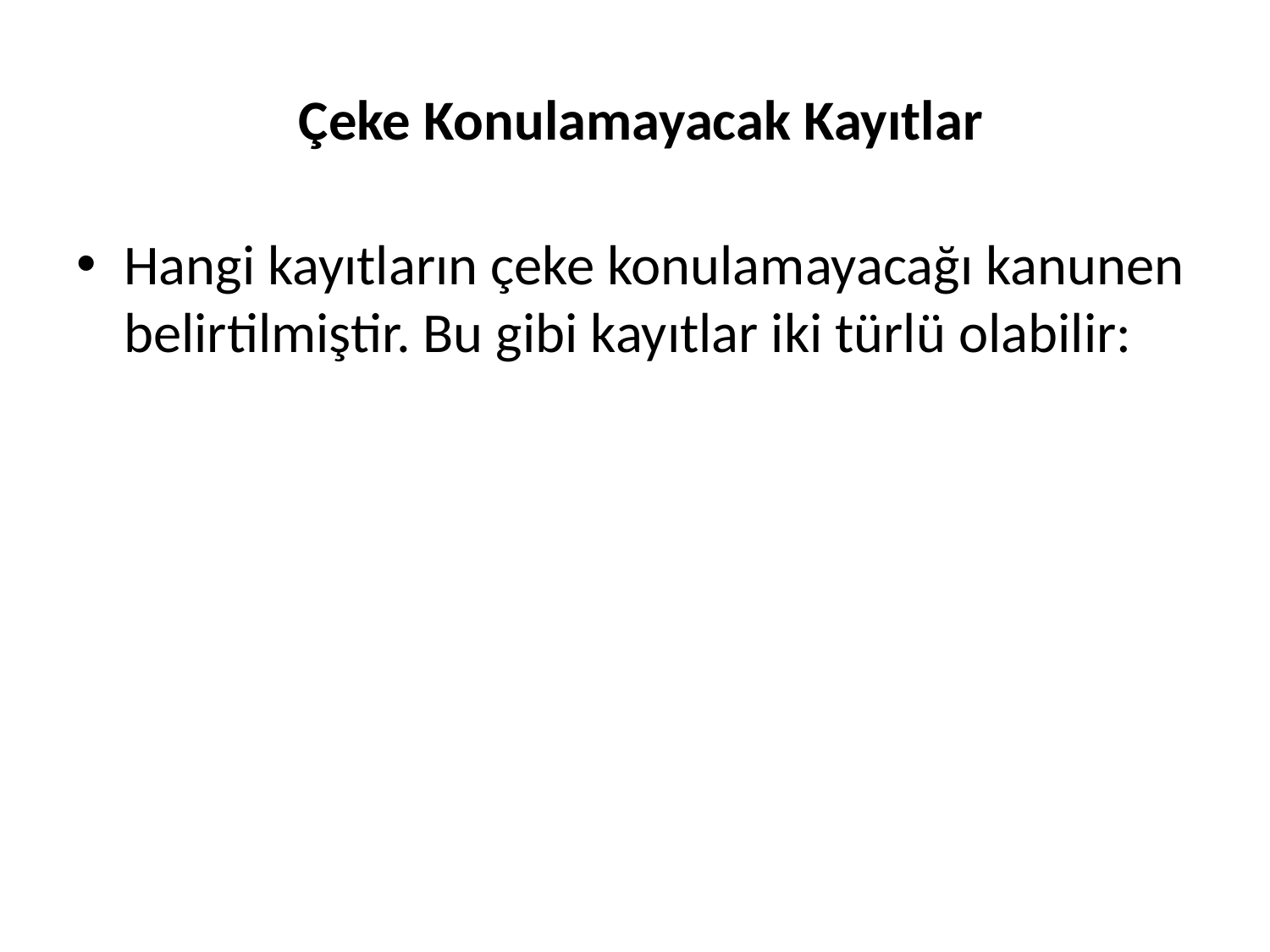

# Çeke Konulamayacak Kayıtlar
Hangi kayıtların çeke konulamayacağı kanunen belirtilmiştir. Bu gibi kayıtlar iki türlü olabilir: